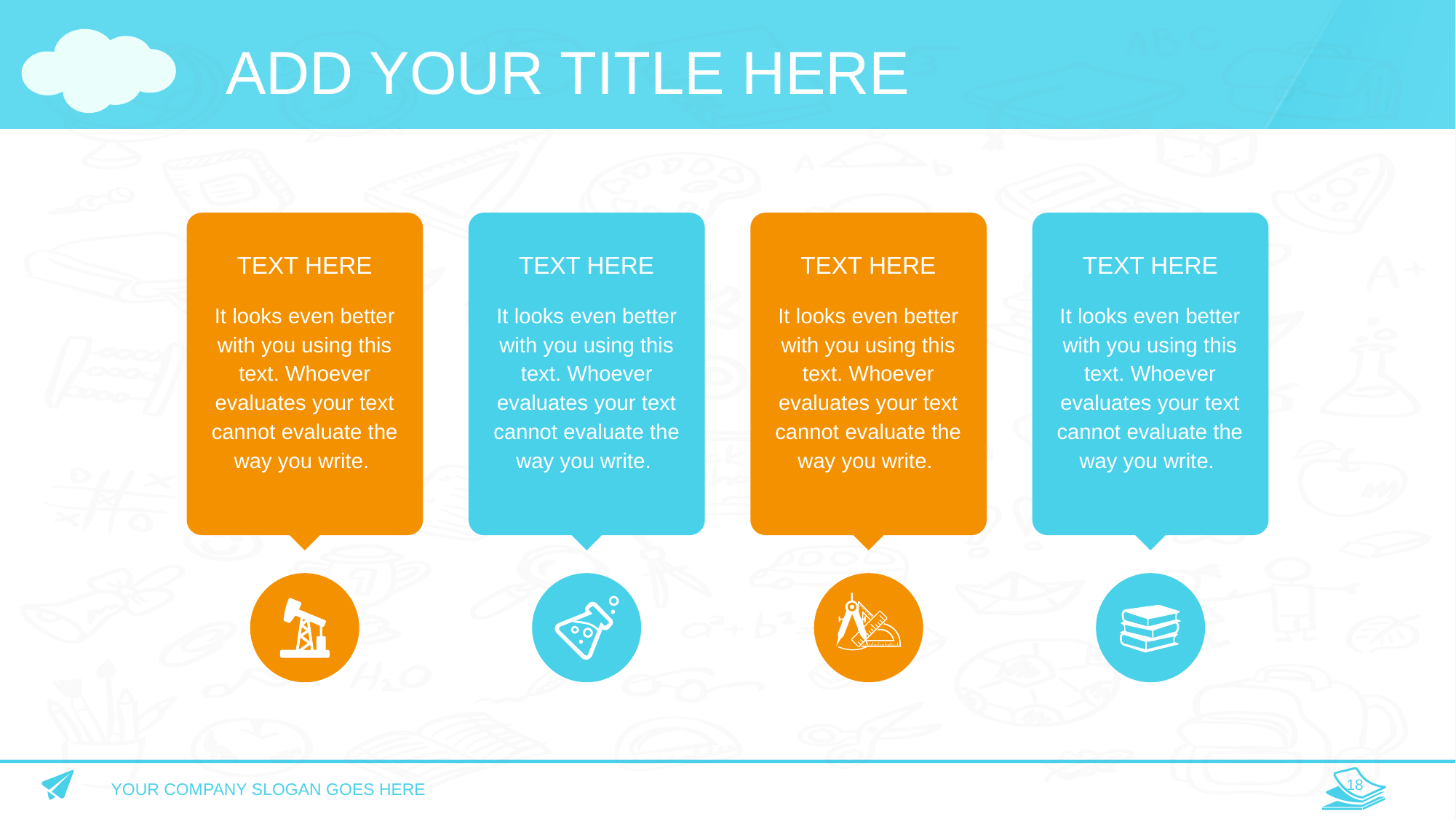

# ADD YOUR TITLE HERE

TEXT HERE
TEXT HERE
TEXT HERE
TEXT HERE
It looks even better with you using this text. Whoever evaluates your text cannot evaluate the way you write.
It looks even better with you using this text. Whoever evaluates your text cannot evaluate the way you write.
It looks even better with you using this text. Whoever evaluates your text cannot evaluate the way you write.
It looks even better with you using this text. Whoever evaluates your text cannot evaluate the way you write.

YOUR COMPANY SLOGAN GOES HERE